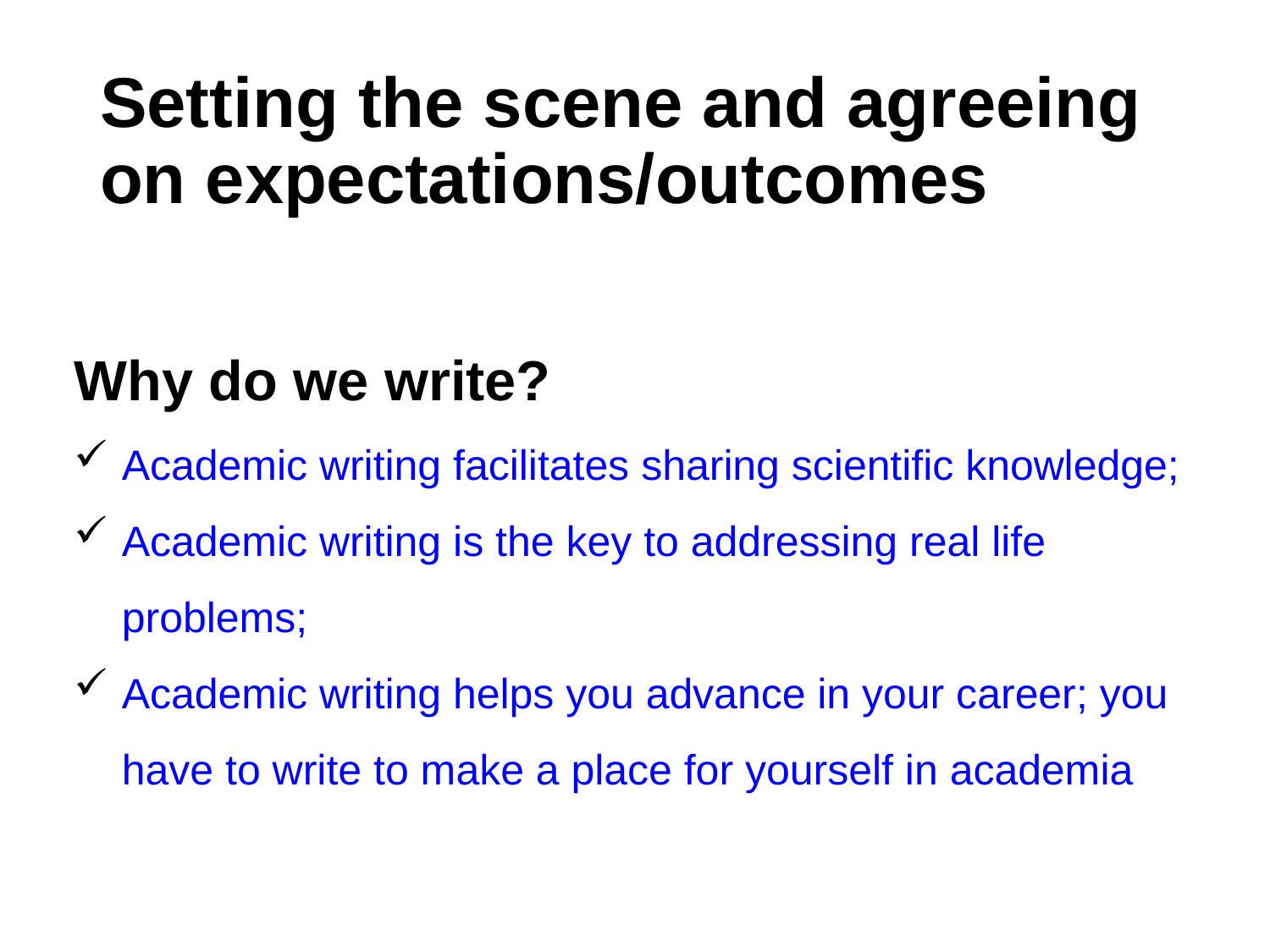

# Setting the scene and agreeing on expectations/outcomes
Why do we write?
Academic writing facilitates sharing scientific knowledge;
Academic writing is the key to addressing real life problems;
Academic writing helps you advance in your career; you have to write to make a place for yourself in academia